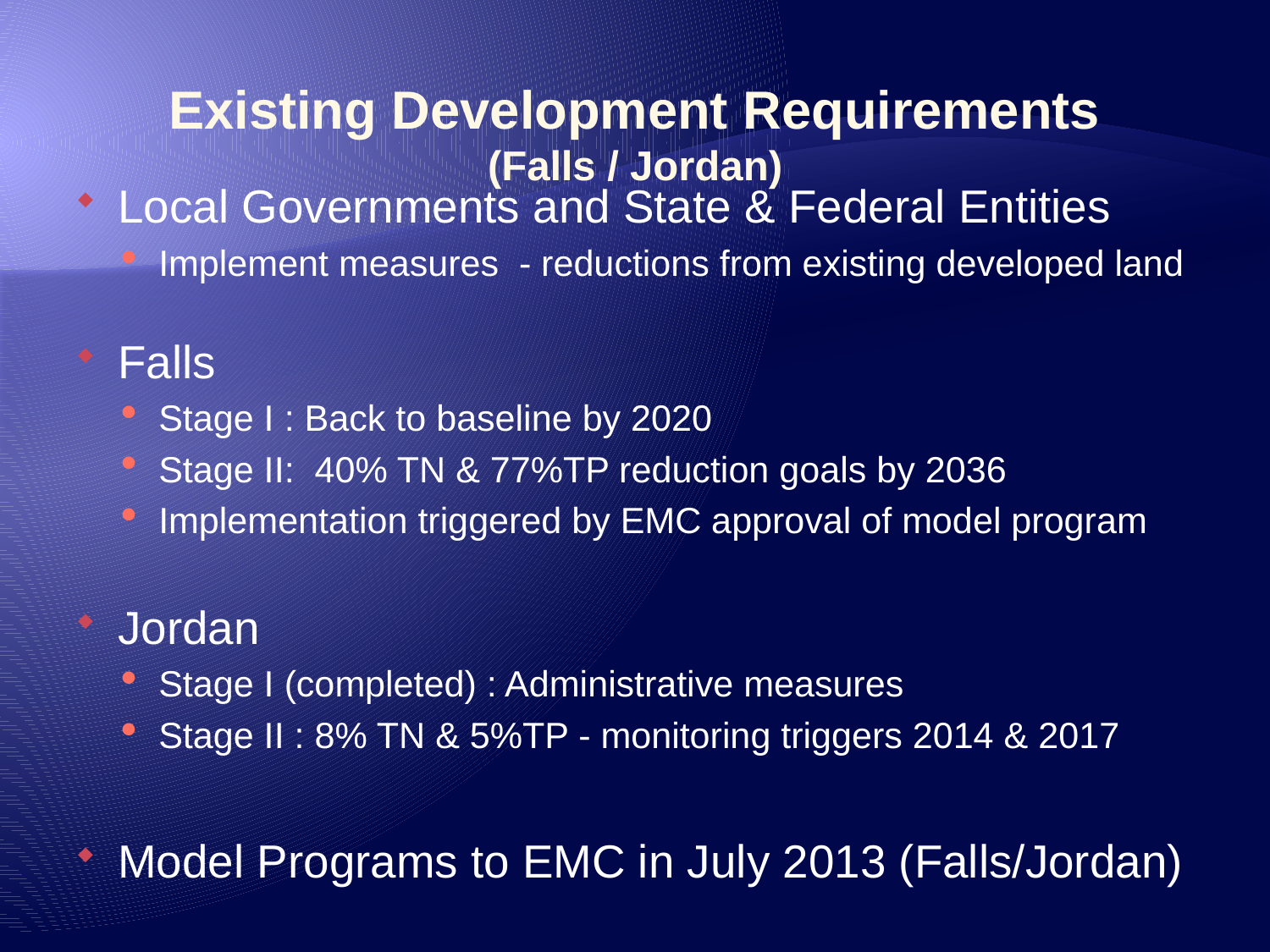

# Existing Development Requirements (Falls / Jordan)

Local Governments and State & Federal Entities
Implement measures  - reductions from existing developed land
Falls
Stage I : Back to baseline by 2020
Stage II:  40% TN & 77%TP reduction goals by 2036
Implementation triggered by EMC approval of model program
Jordan
Stage I (completed) : Administrative measures
Stage II : 8% TN & 5%TP - monitoring triggers 2014 & 2017

Model Programs to EMC in July 2013 (Falls/Jordan)